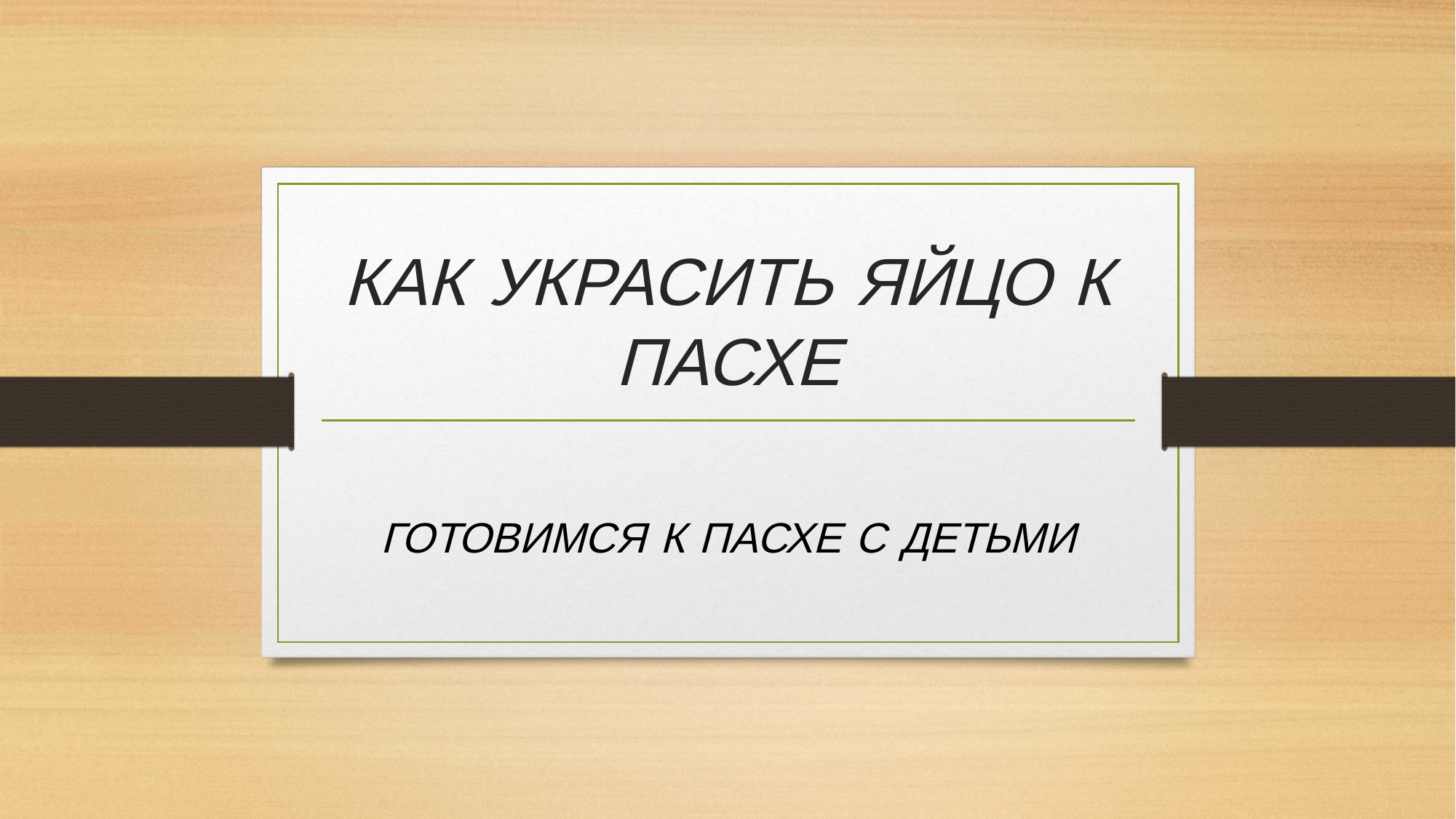

# КАК УКРАСИТЬ ЯЙЦО К ПАСХЕ

ГОТОВИМСЯ К ПАСХЕ С ДЕТЬМИ